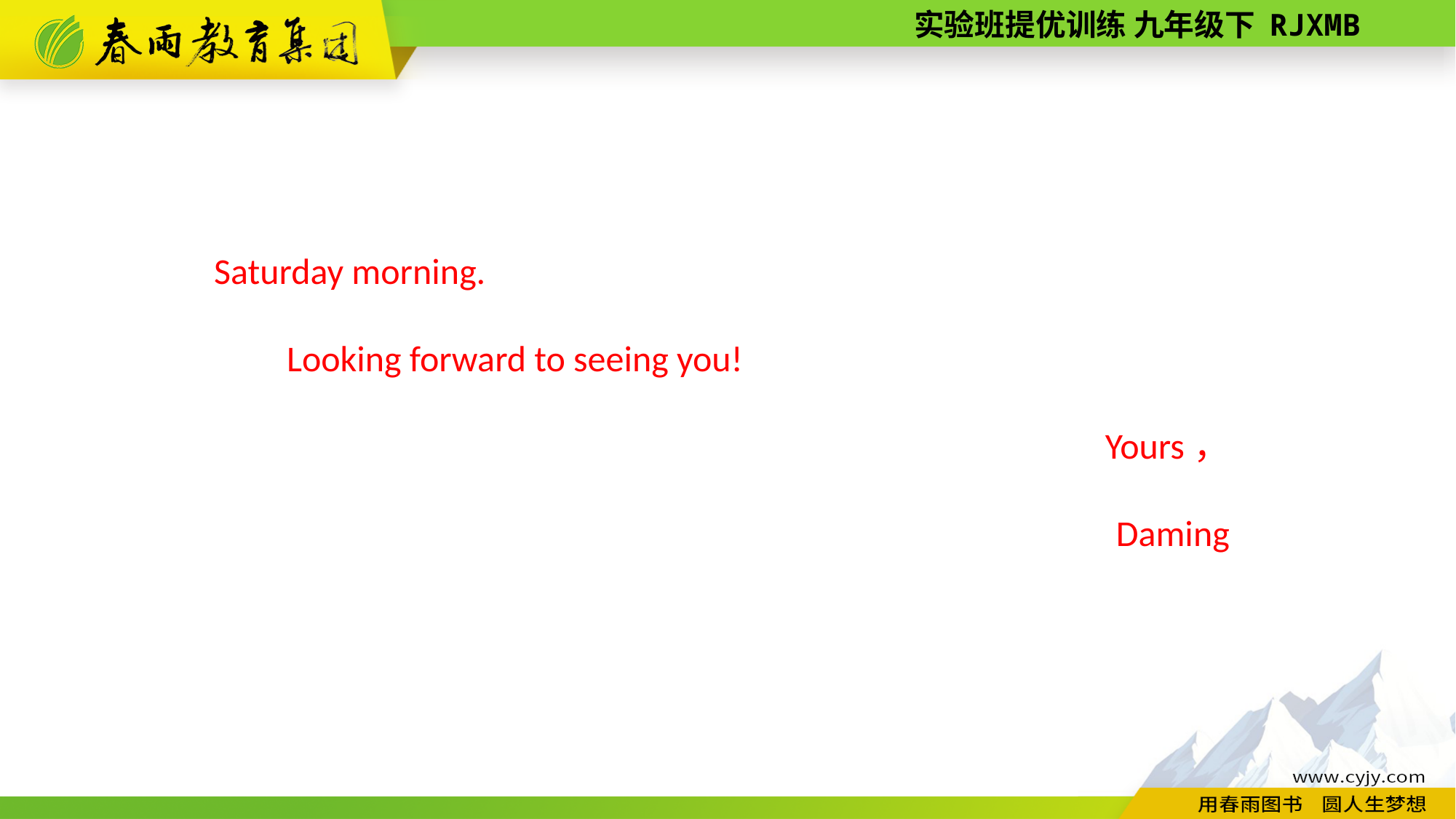

Saturday morning.
Looking forward to seeing you!
Yours，
Daming